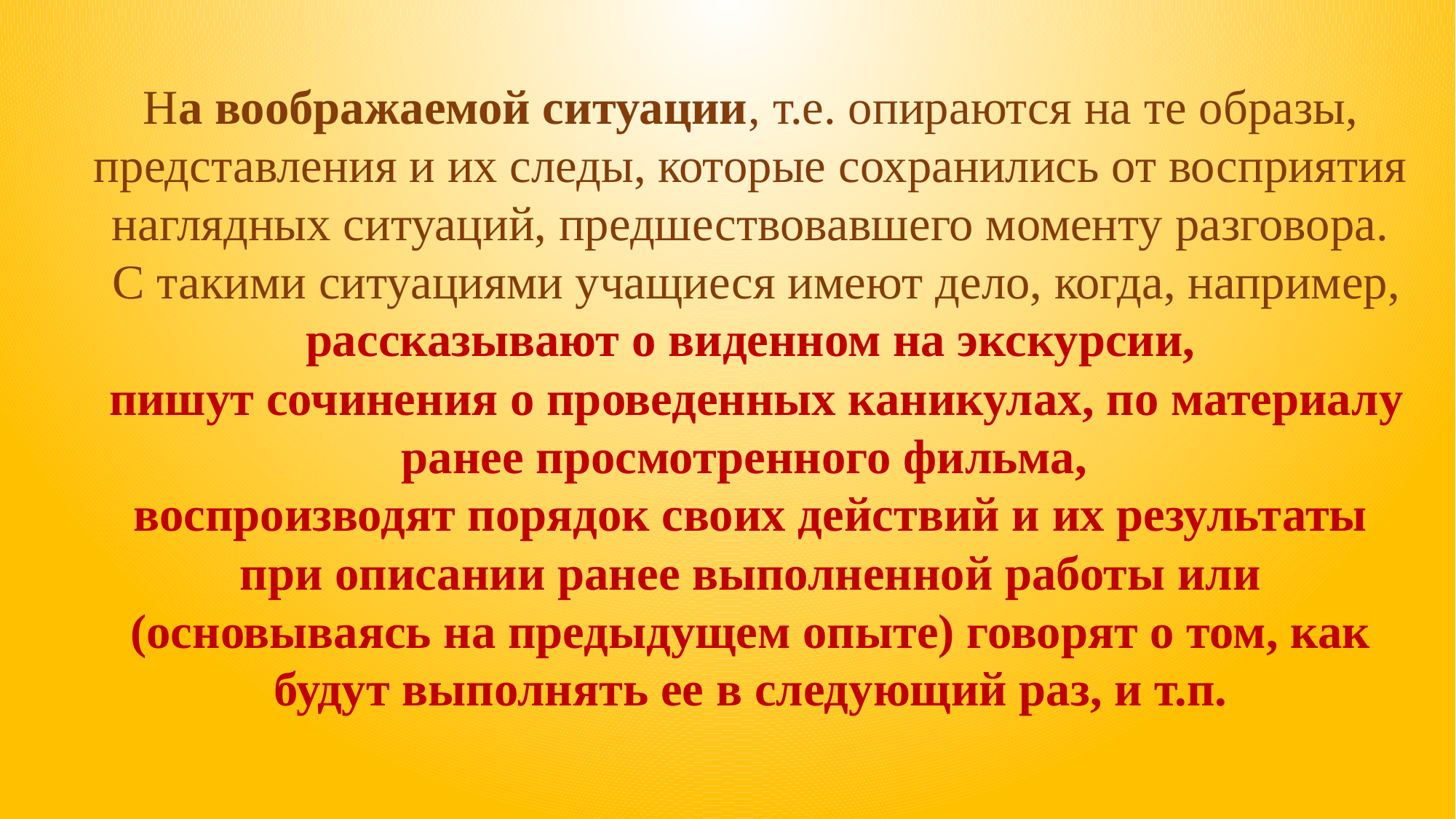

На воображаемой ситуации, т.е. опираются на те образы, представления и их следы, которые сохранились от восприятия наглядных ситуаций, предшествовавшего моменту разговора.
 С такими ситуациями учащиеся имеют дело, когда, например, рассказывают о виденном на экскурсии,
 пишут сочинения о проведенных каникулах, по материалу ранее просмотренного фильма,
воспроизводят порядок своих действий и их результаты при описании ранее выполненной работы или (основываясь на предыдущем опыте) говорят о том, как будут выполнять ее в следующий раз, и т.п.